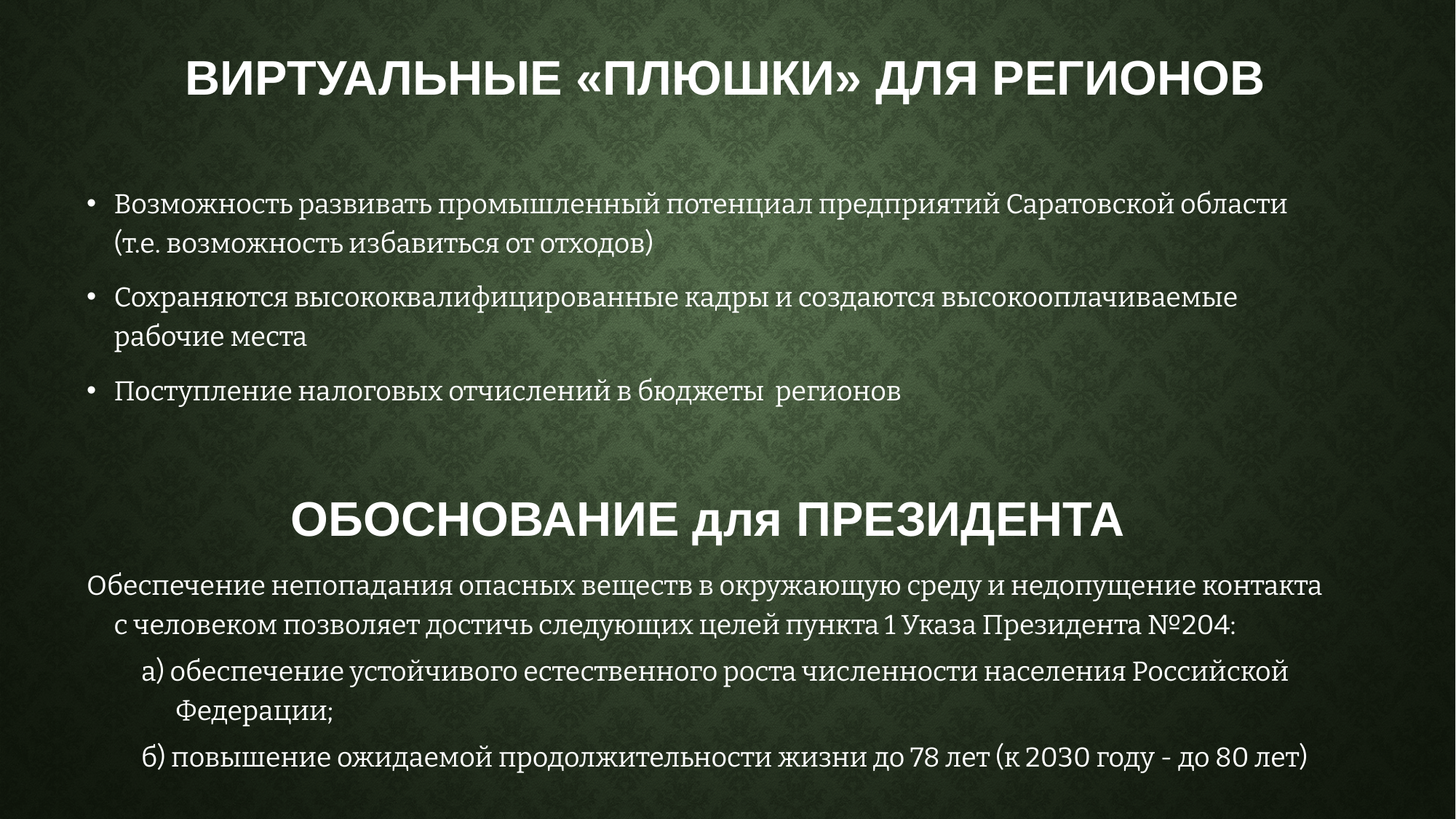

# ВИРТУАЛЬНЫЕ «ПЛЮШКИ» ДЛЯ РЕГИОНОВ
Возможность развивать промышленный потенциал предприятий Саратовской области (т.е. возможность избавиться от отходов)
Сохраняются высококвалифицированные кадры и создаются высокооплачиваемые рабочие места
Поступление налоговых отчислений в бюджеты  регионов

ОБОСНОВАНИЕ для ПРЕЗИДЕНТА
Обеспечение непопадания опасных веществ в окружающую среду и недопущение контакта с человеком позволяет достичь следующих целей пункта 1 Указа Президента №204:
а) обеспечение устойчивого естественного роста численности населения Российской Федерации;
б) повышение ожидаемой продолжительности жизни до 78 лет (к 2030 году - до 80 лет)